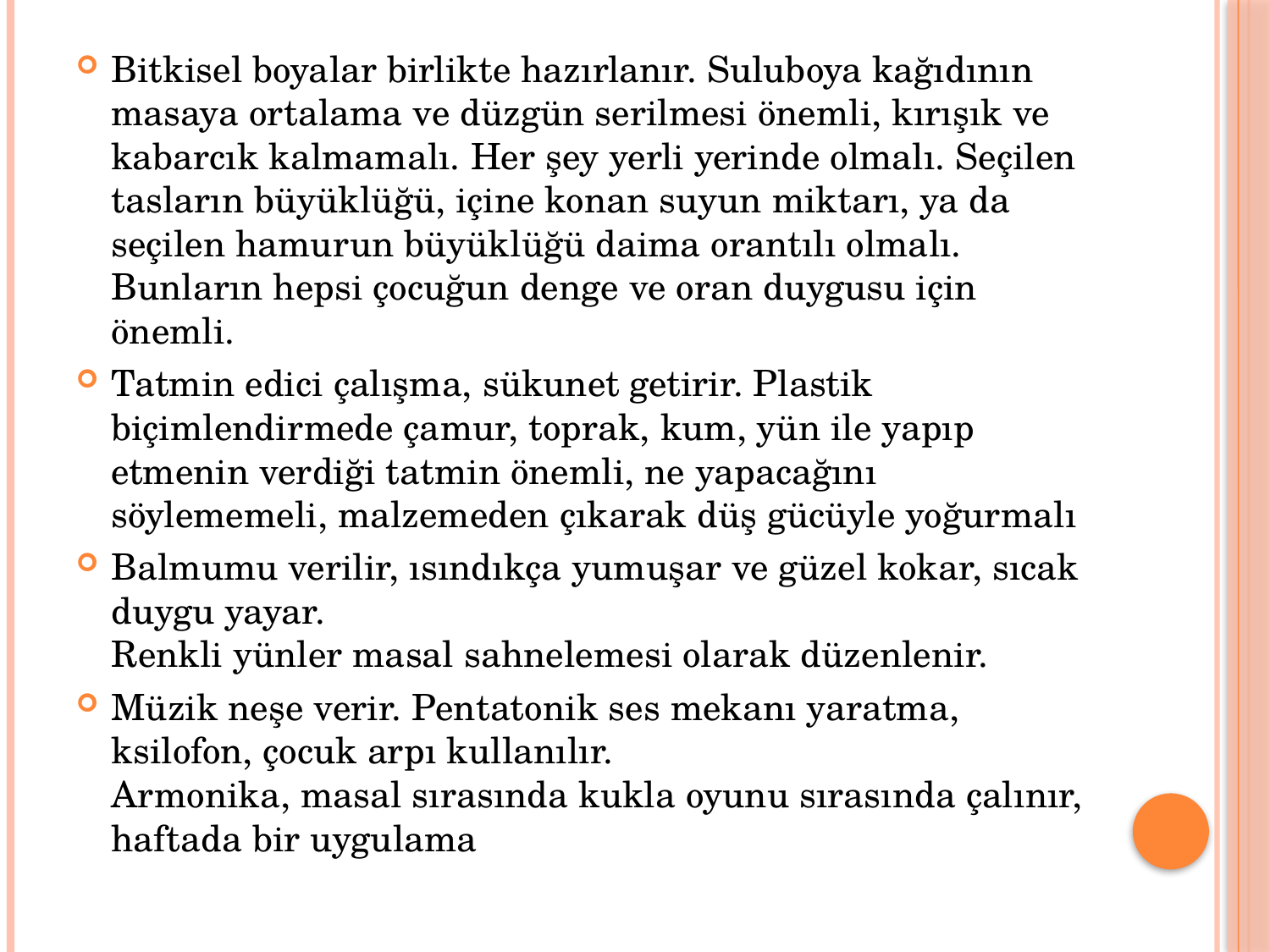

Bitkisel boyalar birlikte hazırlanır. Suluboya kağıdının masaya ortalama ve düzgün serilmesi önemli, kırışık ve kabarcık kalmamalı. Her şey yerli yerinde olmalı. Seçilen tasların büyüklüğü, içine konan suyun miktarı, ya da seçilen hamurun büyüklüğü daima orantılı olmalı. Bunların hepsi çocuğun denge ve oran duygusu için önemli.
Tatmin edici çalışma, sükunet getirir. Plastik biçimlendirmede çamur, toprak, kum, yün ile yapıp etmenin verdiği tatmin önemli, ne yapacağını söylememeli, malzemeden çıkarak düş gücüyle yoğurmalı
Balmumu verilir, ısındıkça yumuşar ve güzel kokar, sıcak duygu yayar.
Renkli yünler masal sahnelemesi olarak düzenlenir.
Müzik neşe verir. Pentatonik ses mekanı yaratma, ksilofon, çocuk arpı kullanılır.
Armonika, masal sırasında kukla oyunu sırasında çalınır, haftada bir uygulama